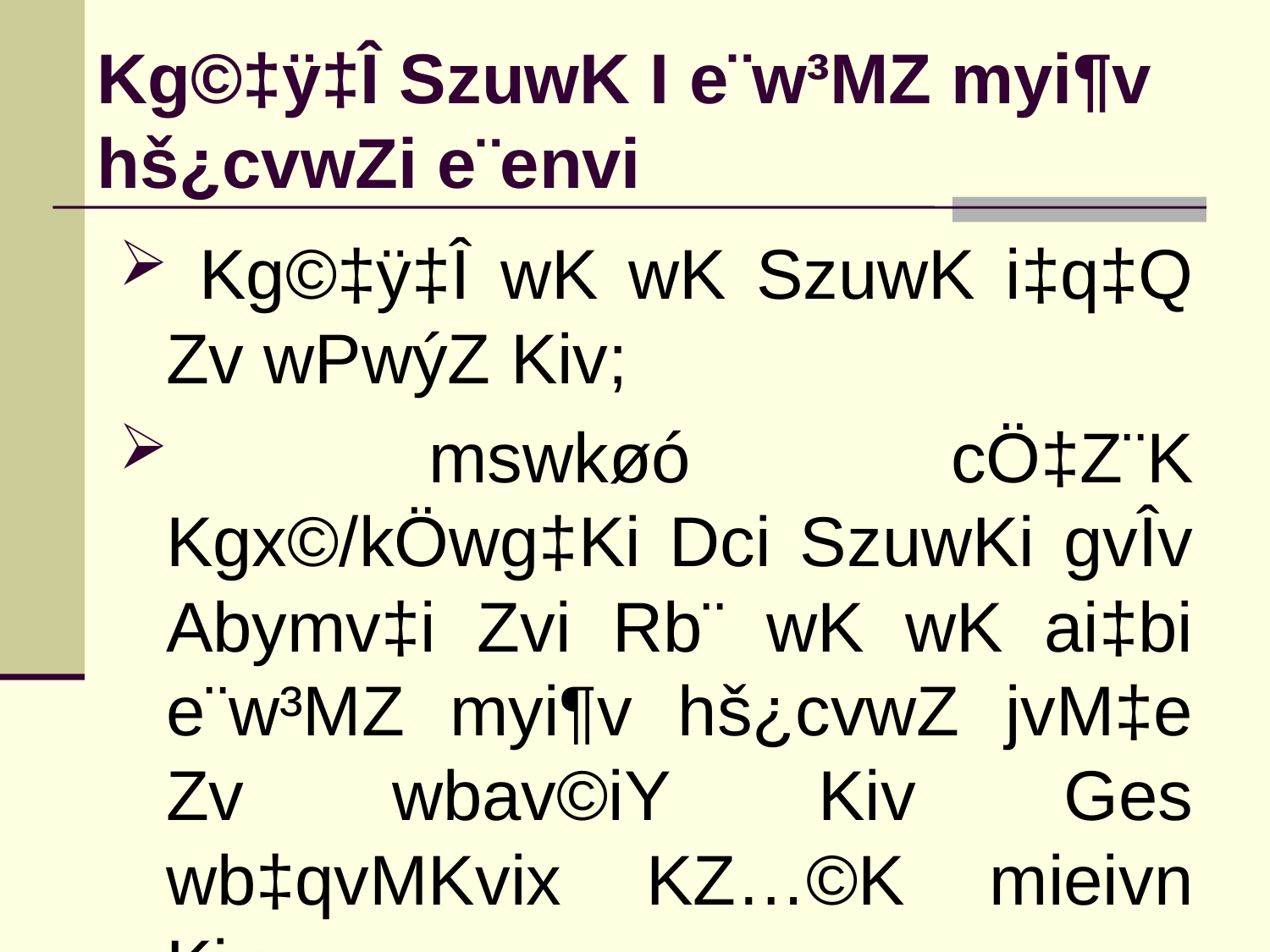

# Kg©‡ÿ‡Î SzuwK I e¨w³MZ myi¶v hš¿cvwZi e¨envi
 Kg©‡ÿ‡Î wK wK SzuwK i‡q‡Q Zv wPwýZ Kiv;
 mswkøó cÖ‡Z¨K Kgx©/kÖwg‡Ki Dci SzuwKi gvÎv Abymv‡i Zvi Rb¨ wK wK ai‡bi e¨w³MZ myi¶v hš¿cvwZ jvM‡e Zv wbav©iY Kiv Ges wb‡qvMKvix KZ…©K mieivn Kiv;
 hš¿cvwZ e¨envi wel‡q Kgx©/kÖwgK‡K wb‡qvMKvixi D‡`¨v‡M cÖwkÿY cÖ`vb Kiv|